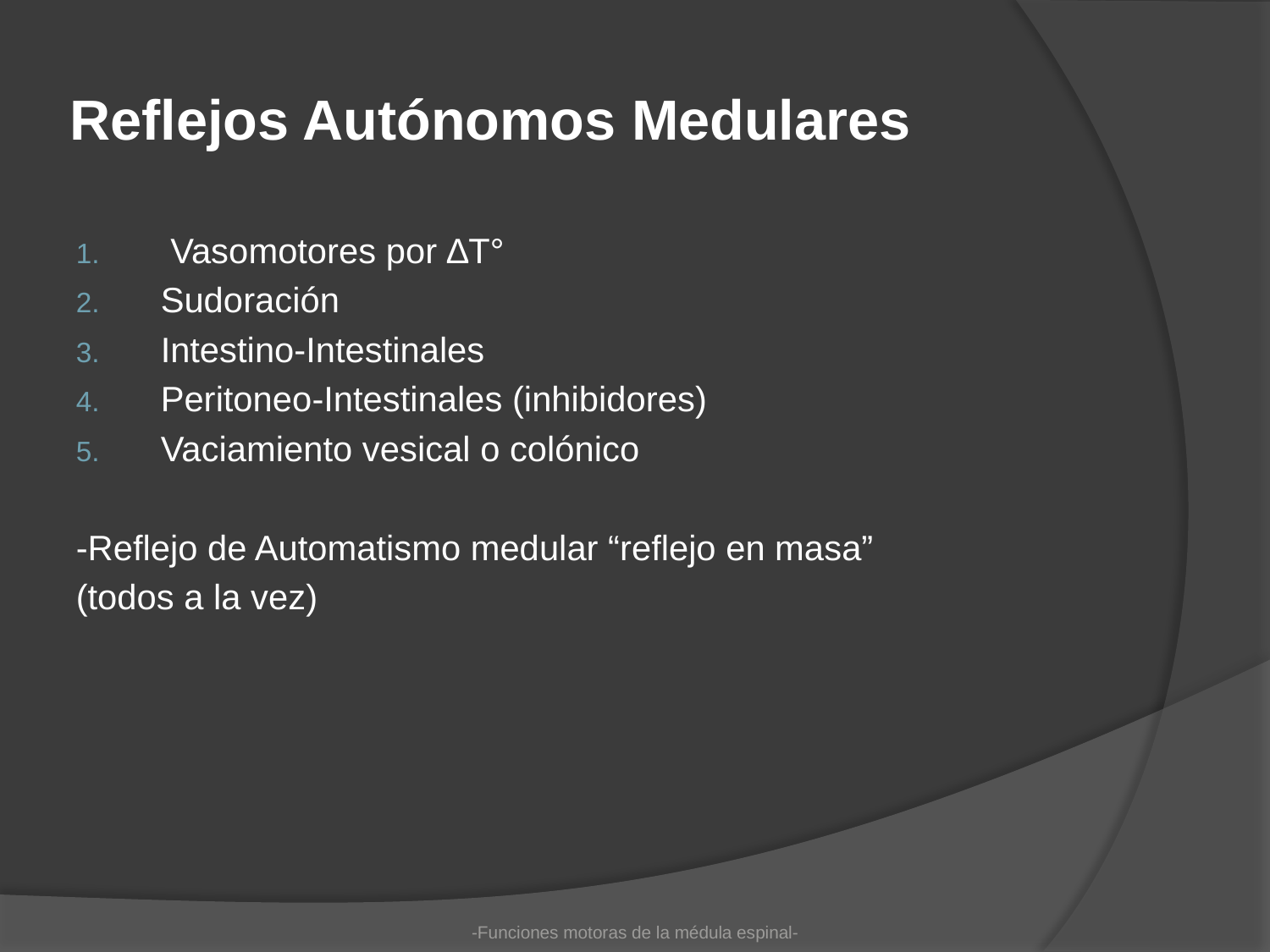

# Reflejos Autónomos Medulares
 Vasomotores por ∆T°
Sudoración
Intestino-Intestinales
Peritoneo-Intestinales (inhibidores)
Vaciamiento vesical o colónico

-Reflejo de Automatismo medular “reflejo en masa”
(todos a la vez)
-Funciones motoras de la médula espinal-